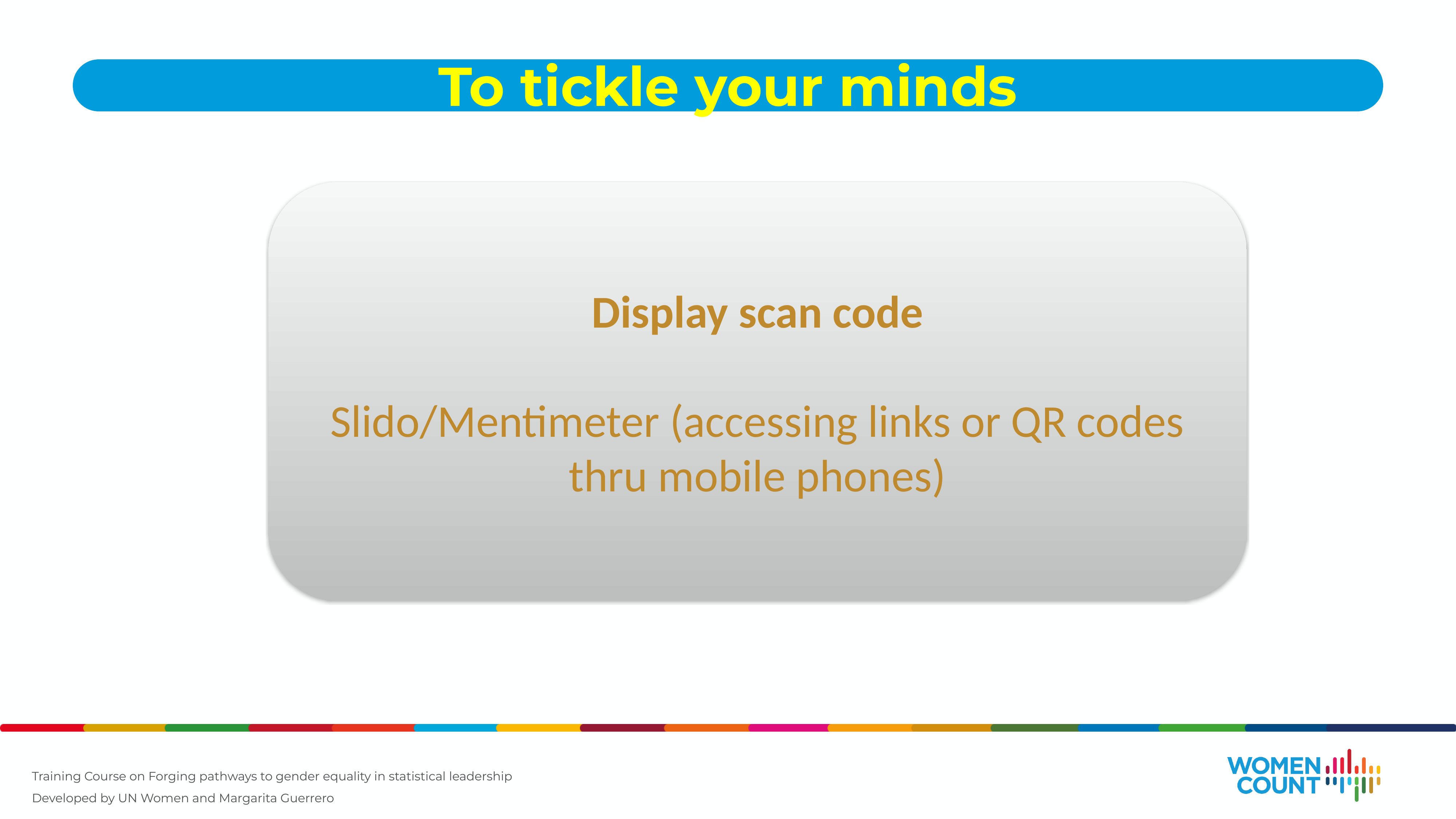

To tickle your minds
Display scan code

Slido/Mentimeter (accessing links or QR codes thru mobile phones)
Training Course on Forging pathways to gender equality in statistical leadership
Developed by UN Women and Margarita Guerrero